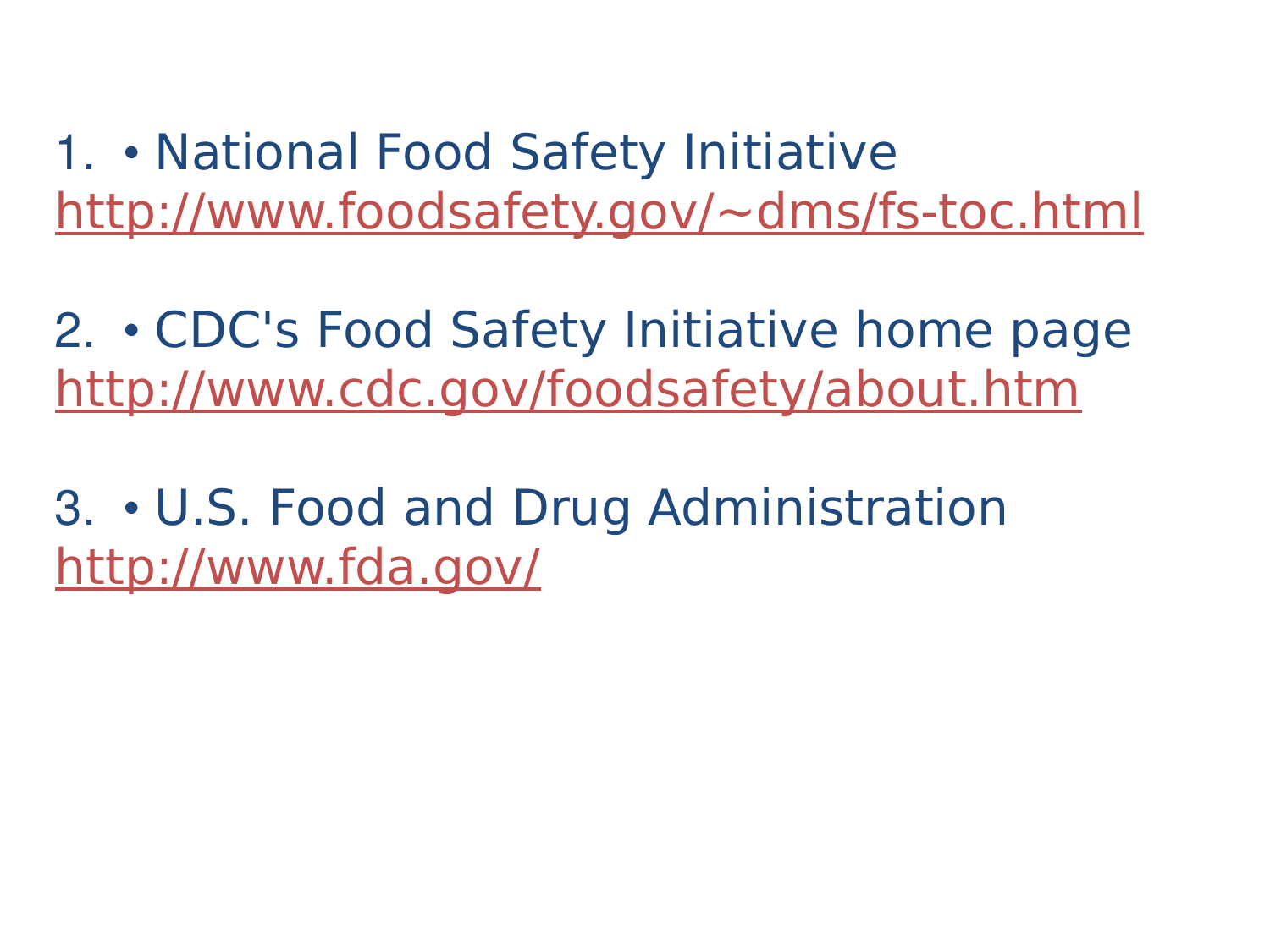

1.  • National Food Safety Initiative
http://www.foodsafety.gov/~dms/fs-toc.html

2.  • CDC's Food Safety Initiative home page  http://www.cdc.gov/foodsafety/about.htm

3.  • U.S. Food and Drug Administration
http://www.fda.gov/